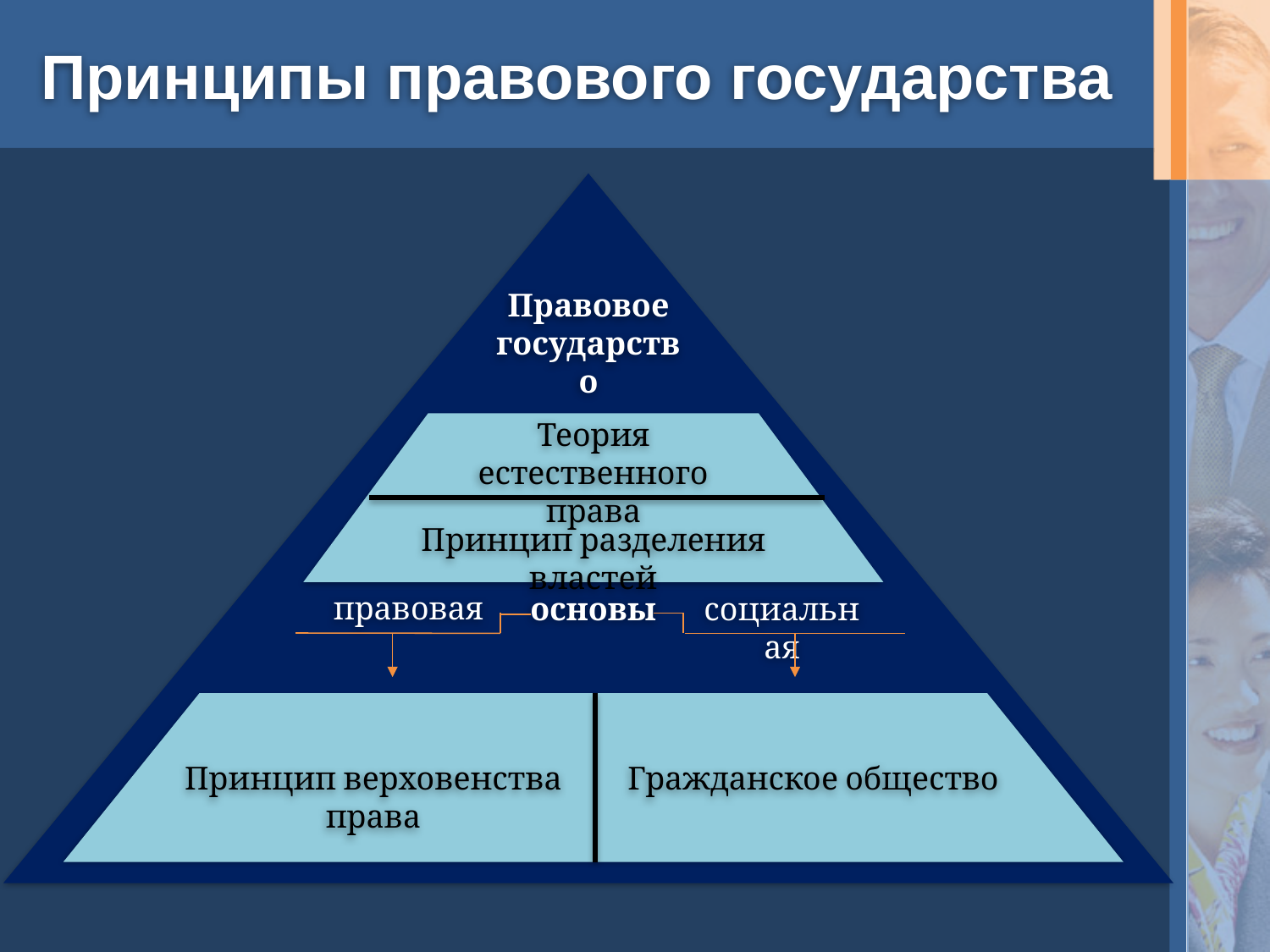

# Принципы правового государства

Правовое государство
Теория естественного права

Принцип разделения властей
правовая
основы
социальная

Принцип верховенства права
Гражданское общество